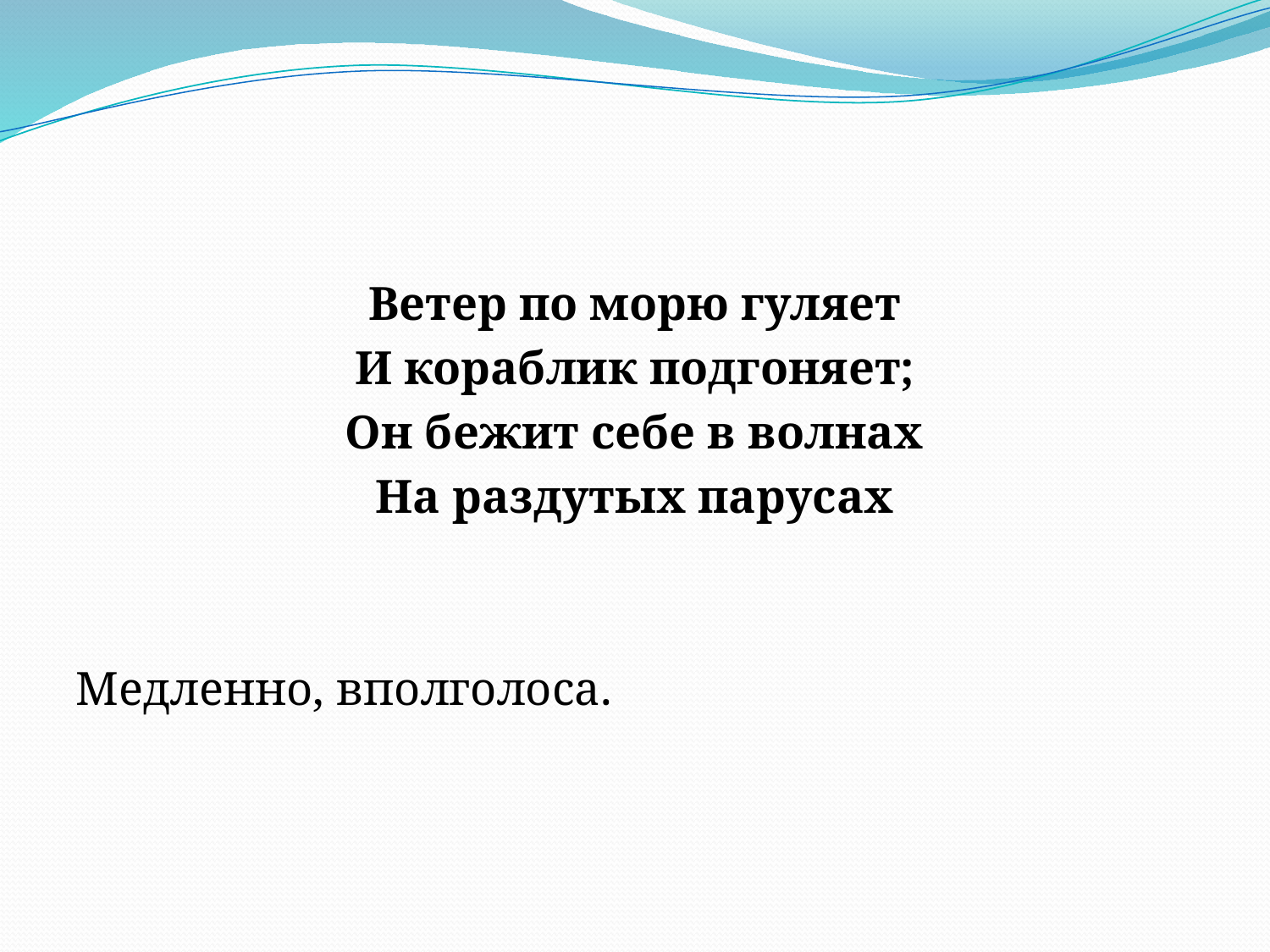

#
Ветер по морю гуляет
И кораблик подгоняет;
Он бежит себе в волнах
На раздутых парусах

Медленно, вполголоса.